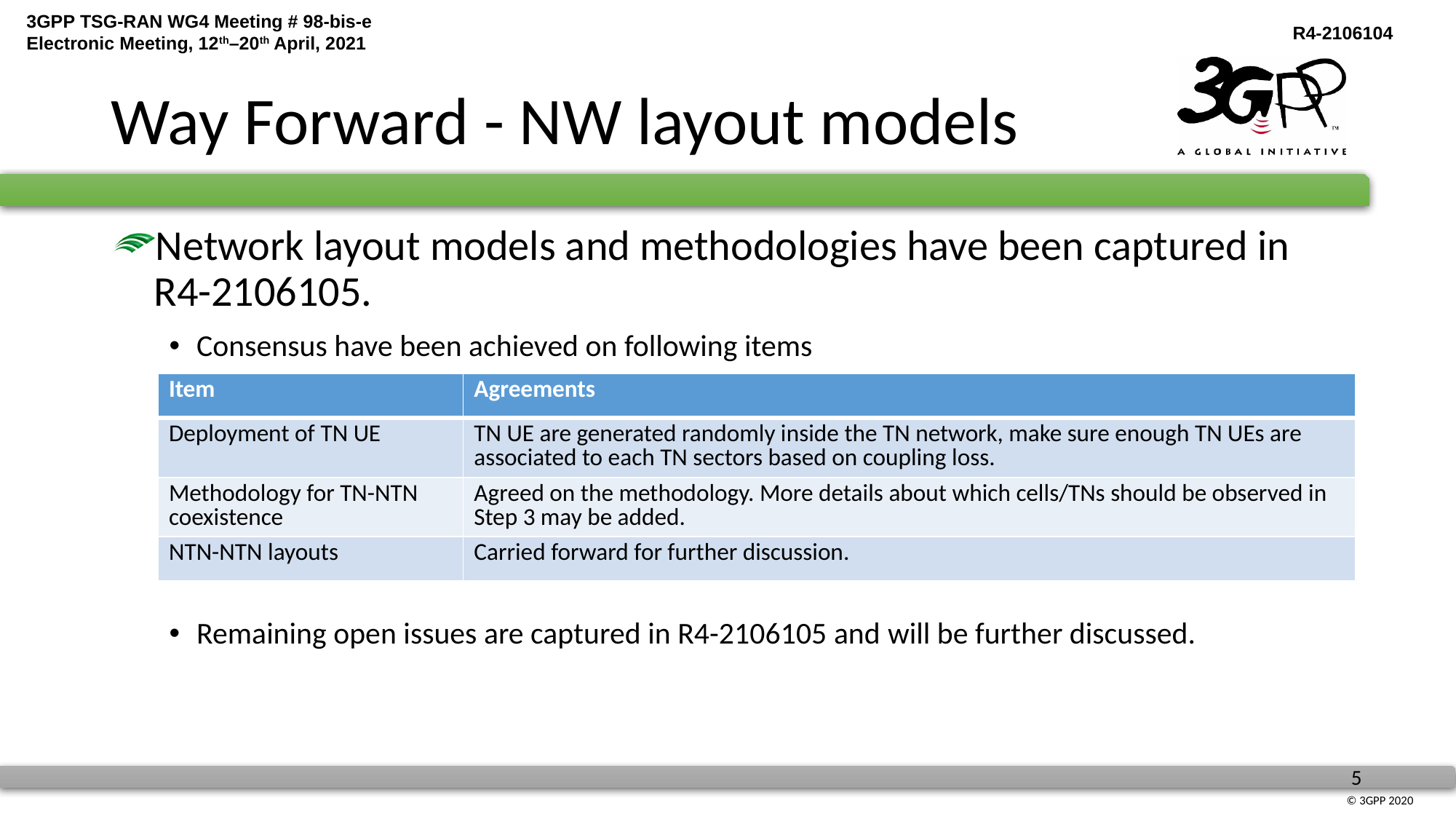

# Way Forward - NW layout models
Network layout models and methodologies have been captured in R4-2106105.
Consensus have been achieved on following items

Remaining open issues are captured in R4-2106105 and will be further discussed.

| Item | Agreements |
| --- | --- |
| Deployment of TN UE | TN UE are generated randomly inside the TN network, make sure enough TN UEs are associated to each TN sectors based on coupling loss. |
| Methodology for TN-NTN coexistence | Agreed on the methodology. More details about which cells/TNs should be observed in Step 3 may be added. |
| NTN-NTN layouts | Carried forward for further discussion. |